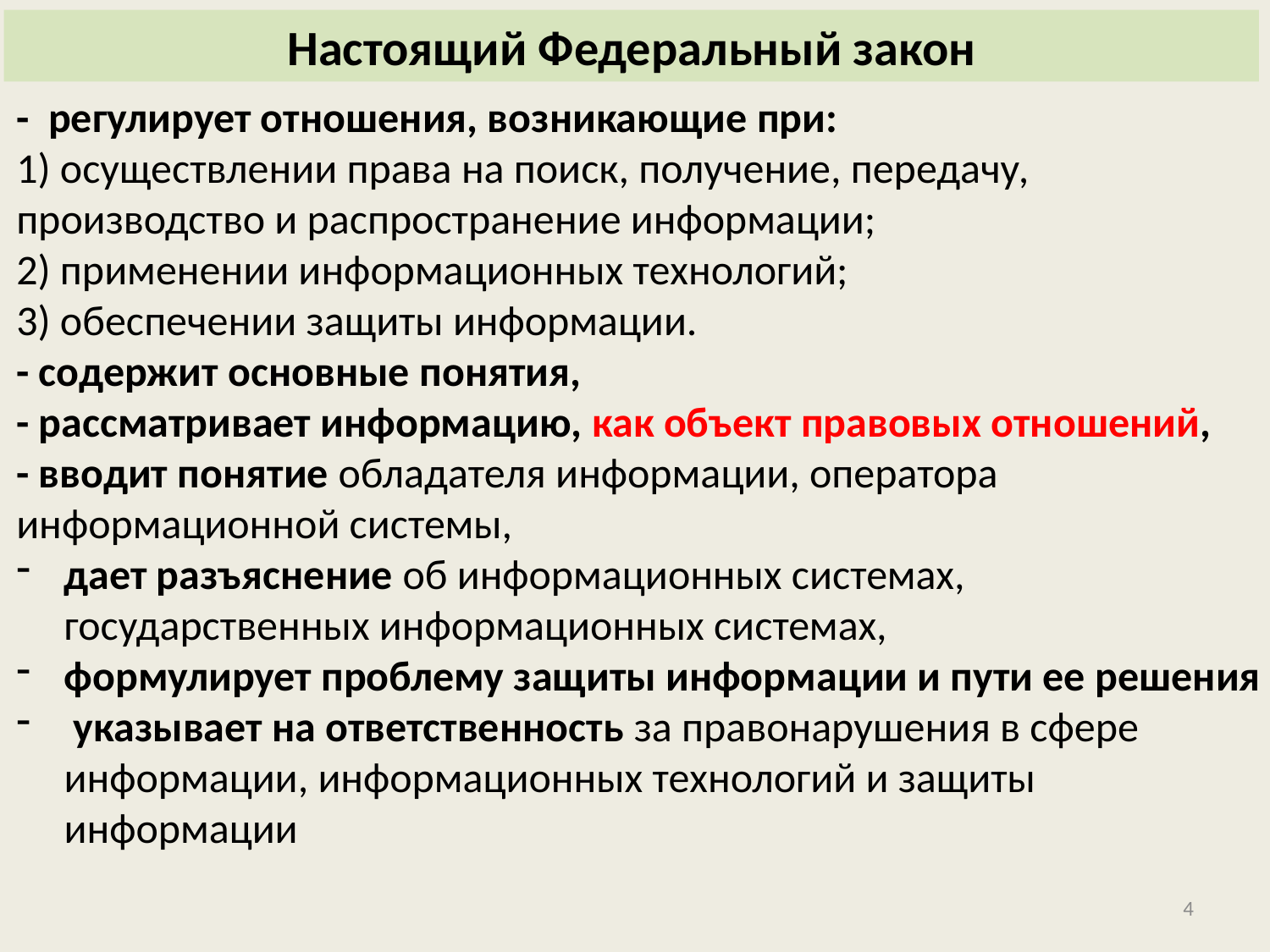

Настоящий Федеральный закон
-  регулирует отношения, возникающие при:
1) осуществлении права на поиск, получение, передачу, производство и распространение информации;
2) применении информационных технологий;
3) обеспечении защиты информации.
- содержит основные понятия,
- рассматривает информацию, как объект правовых отношений,
- вводит понятие обладателя информации, оператора информационной системы,
дает разъяснение об информационных системах, государственных информационных системах,
формулирует проблему защиты информации и пути ее решения
 указывает на ответственность за правонарушения в сфере информации, информационных технологий и защиты информации
4